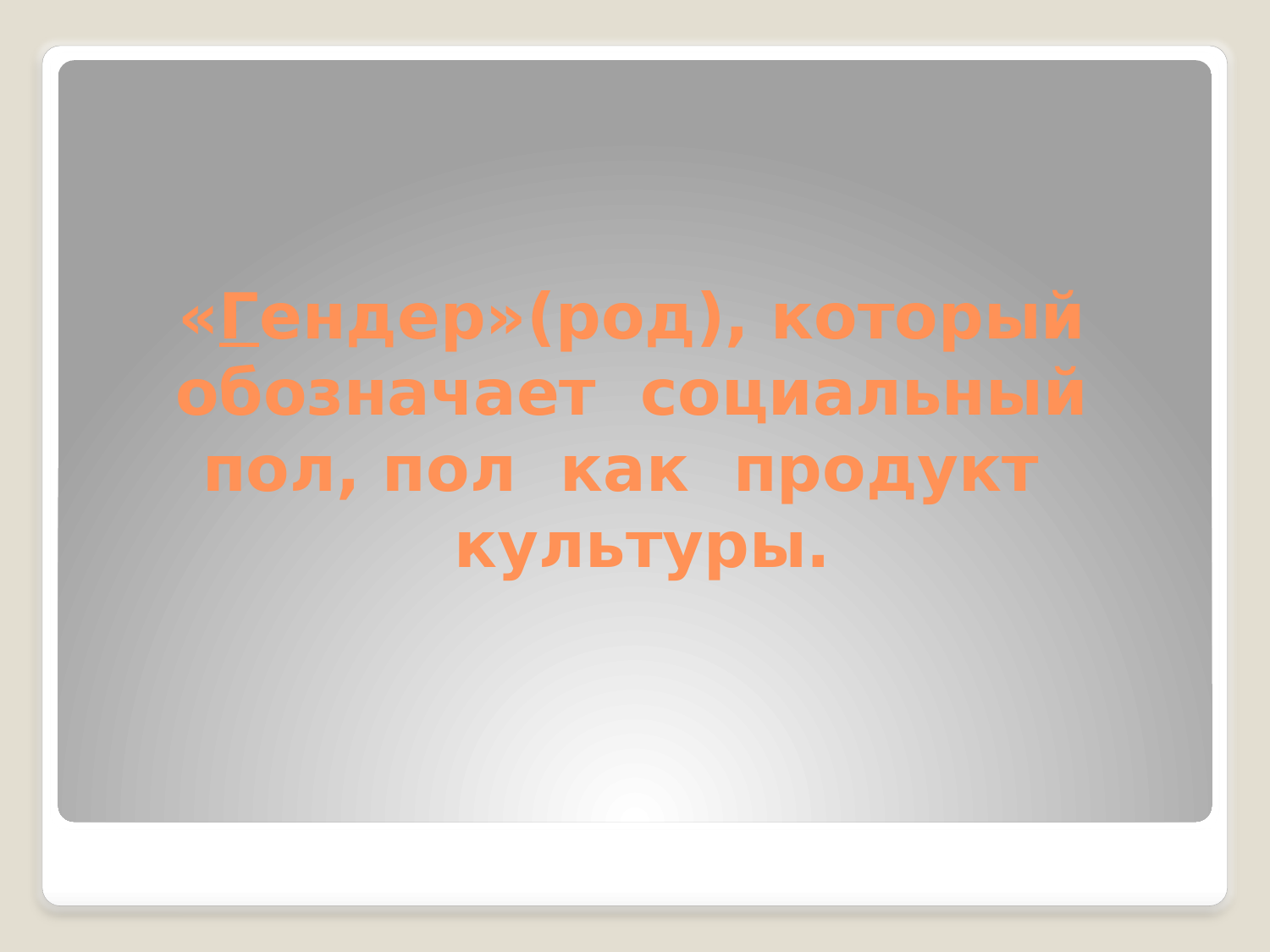

# «Гендер»(род), который  обозначает  социальный  пол, пол  как  продукт   культуры.